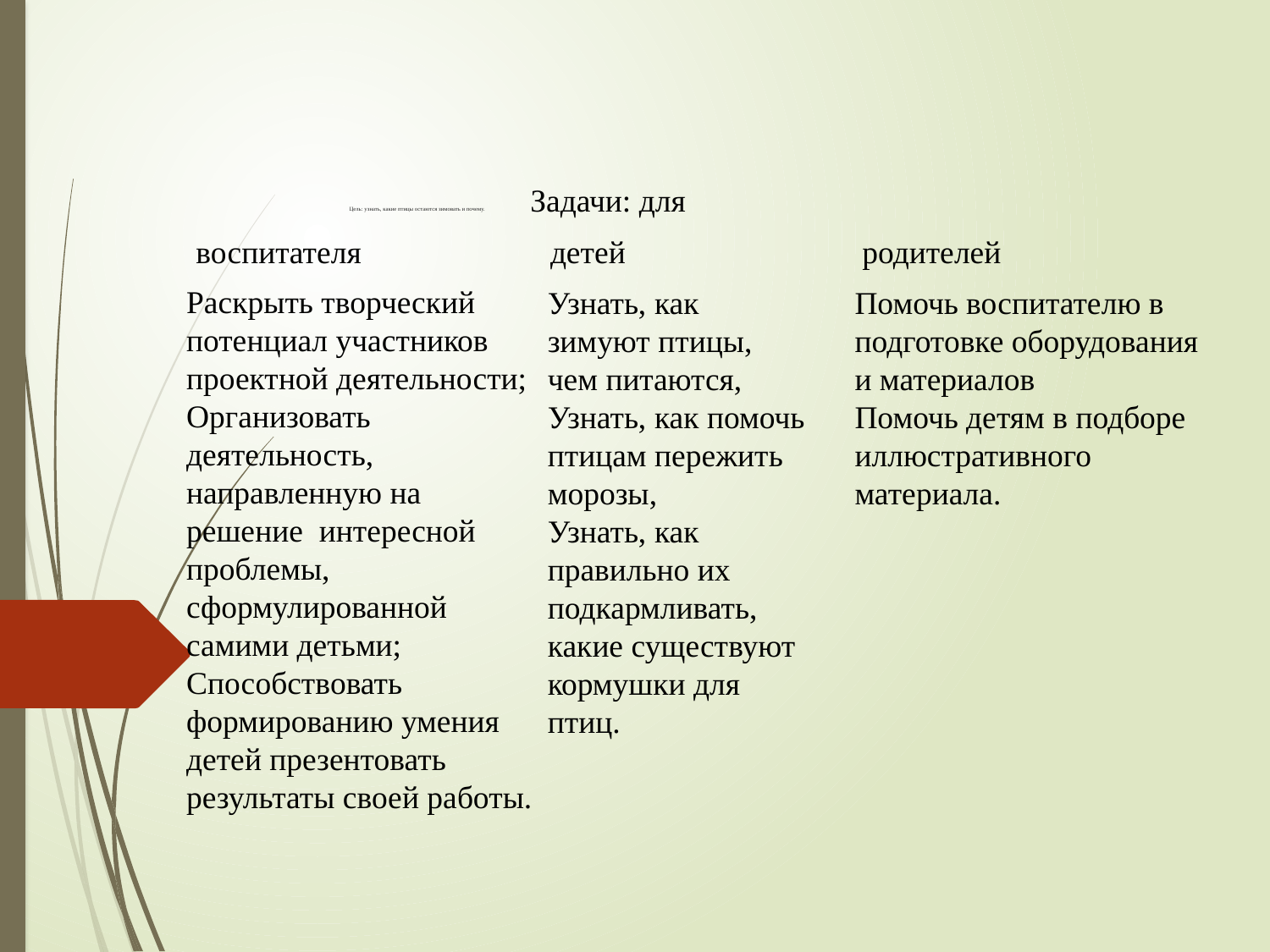

# Цель: узнать, какие птицы остаются зимовать и почему.
Задачи: для
воспитателя
детей
родителей
Раскрыть творческий потенциал участников проектной деятельности;
Организовать деятельность, направленную на решение  интересной проблемы, сформулированной самими детьми;
Способствовать формированию умения  детей презентовать результаты своей работы.
Узнать, как зимуют птицы, чем питаются,
Узнать, как помочь птицам пережить морозы,
Узнать, как правильно их подкармливать, какие существуют кормушки для птиц.

Помочь воспитателю в подготовке оборудования и материалов
Помочь детям в подборе иллюстративного материала.